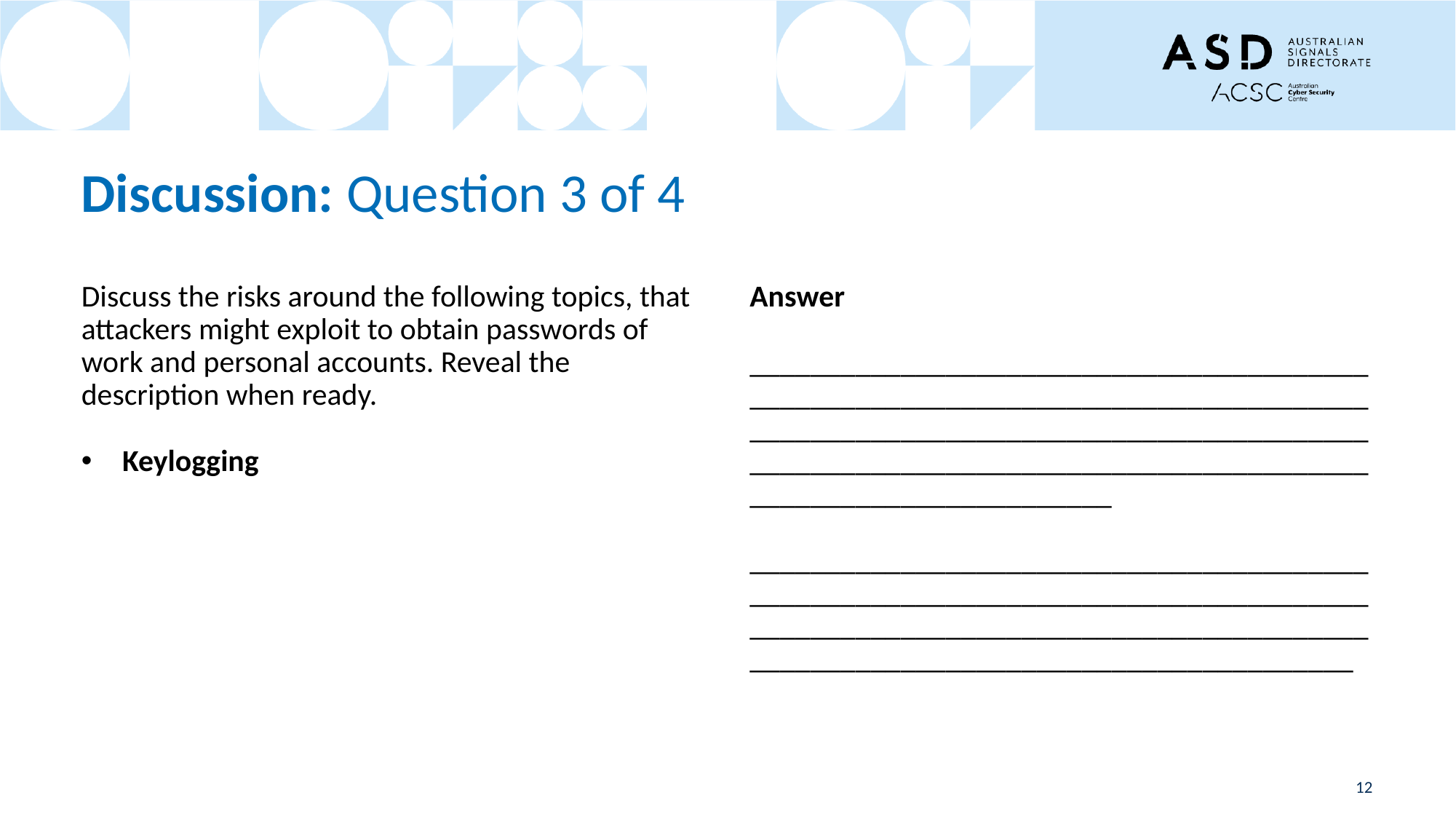

# Discussion: Question 3 of 4
Discuss the risks around the following topics, that attackers might exploit to obtain passwords of work and personal accounts. Reveal the description when ready.
Keylogging
Answer
____________________________________________________________________________________________________________________________________________________________________________________________
___________________________________________________________________________________________________________________________________________________________________
12